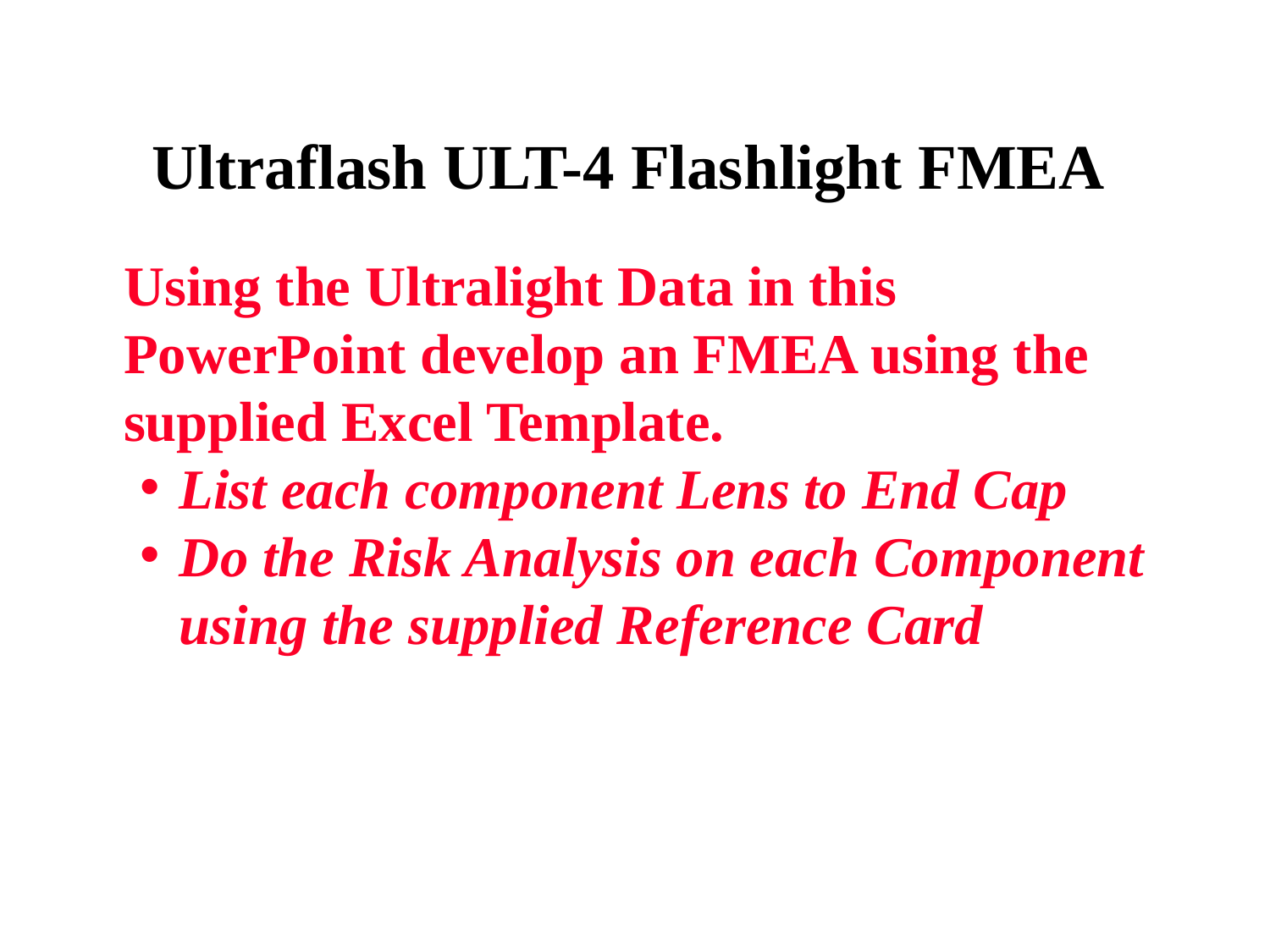

# Ultraflash ULT-4 Flashlight FMEA
Using the Ultralight Data in this PowerPoint develop an FMEA using the supplied Excel Template.
List each component Lens to End Cap
Do the Risk Analysis on each Component using the supplied Reference Card